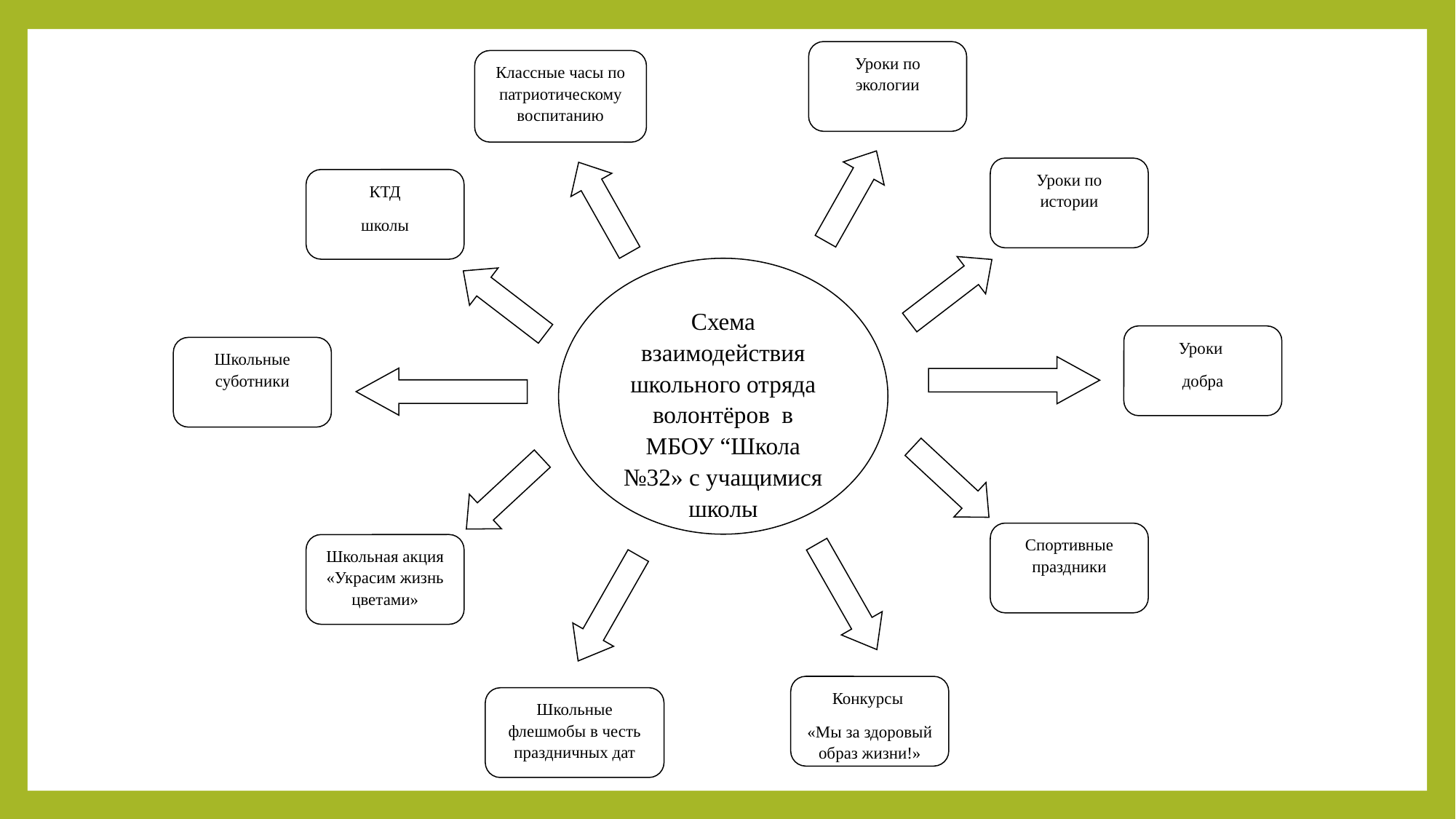

Уроки по экологии
Классные часы по патриотическому воспитанию

Уроки по истории
КТД
школы

Схема взаимодействия школьного отряда волонтёров  в МБОУ “Школа №32» с учащимися школы

Уроки
добра
Школьные суботники

Спортивные праздники
Школьная акция «Украсим жизнь цветами»

Конкурсы
«Мы за здоровый образ жизни!»
Школьные флешмобы в честь праздничных дат
#